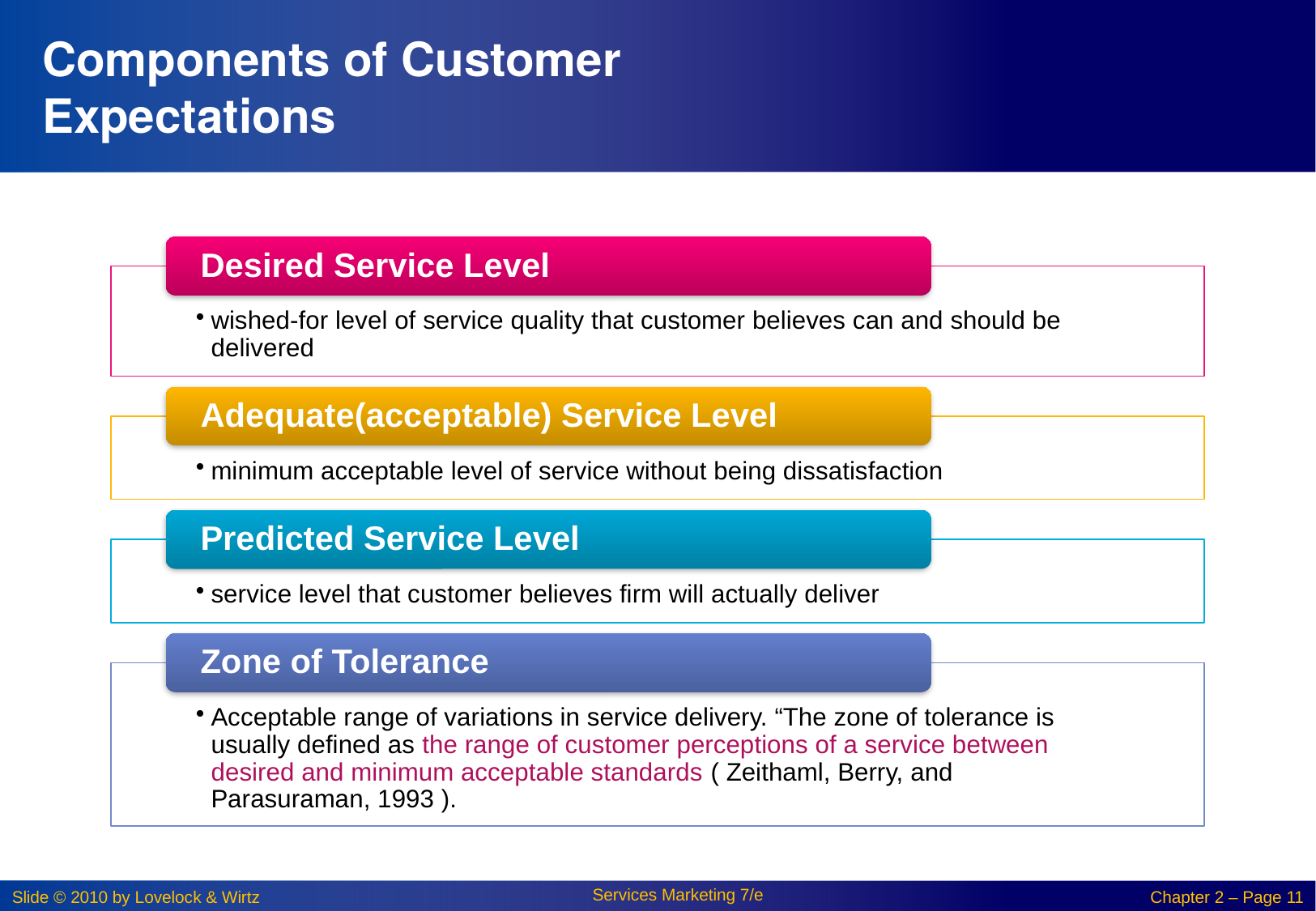

# Components of Customer Expectations
wished-for level of service quality that customer believes can and should be delivered
Desired Service Level
minimum acceptable level of service without being dissatisfaction
Adequate(acceptable) Service Level
service level that customer believes firm will actually deliver
Predicted Service Level
Acceptable range of variations in service delivery. “The zone of tolerance is usually defined as the range of customer perceptions of a service between desired and minimum acceptable standards ( Zeithaml, Berry, and Parasuraman, 1993 ).
Zone of Tolerance